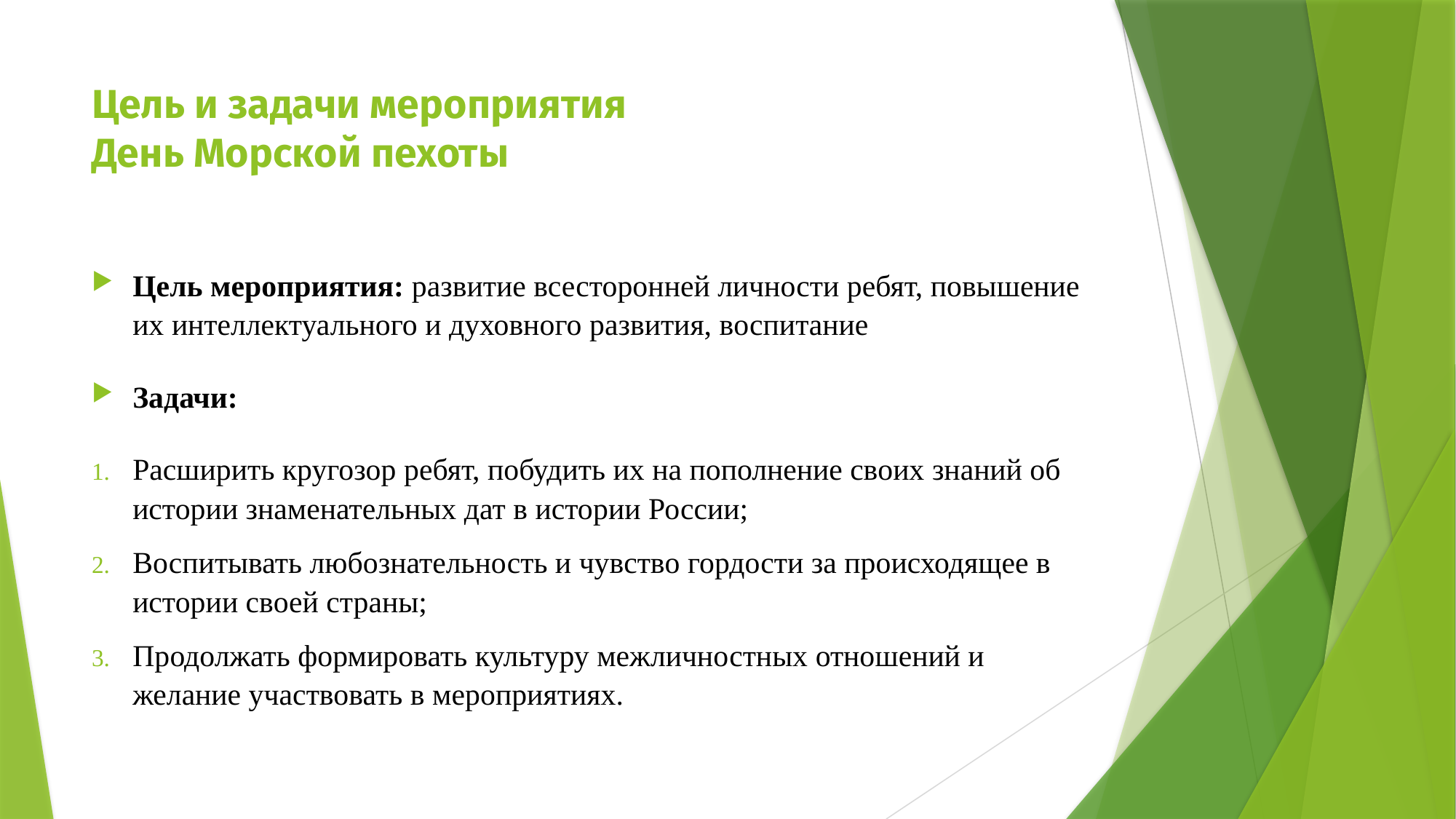

# Цель и задачи мероприятия День Морской пехоты
Цель мероприятия: развитие всесторонней личности ребят, повышение их интеллектуального и духовного развития, воспитание
Задачи:
Расширить кругозор ребят, побудить их на пополнение своих знаний об истории знаменательных дат в истории России;
Воспитывать любознательность и чувство гордости за происходящее в истории своей страны;
Продолжать формировать культуру межличностных отношений и желание участвовать в мероприятиях.